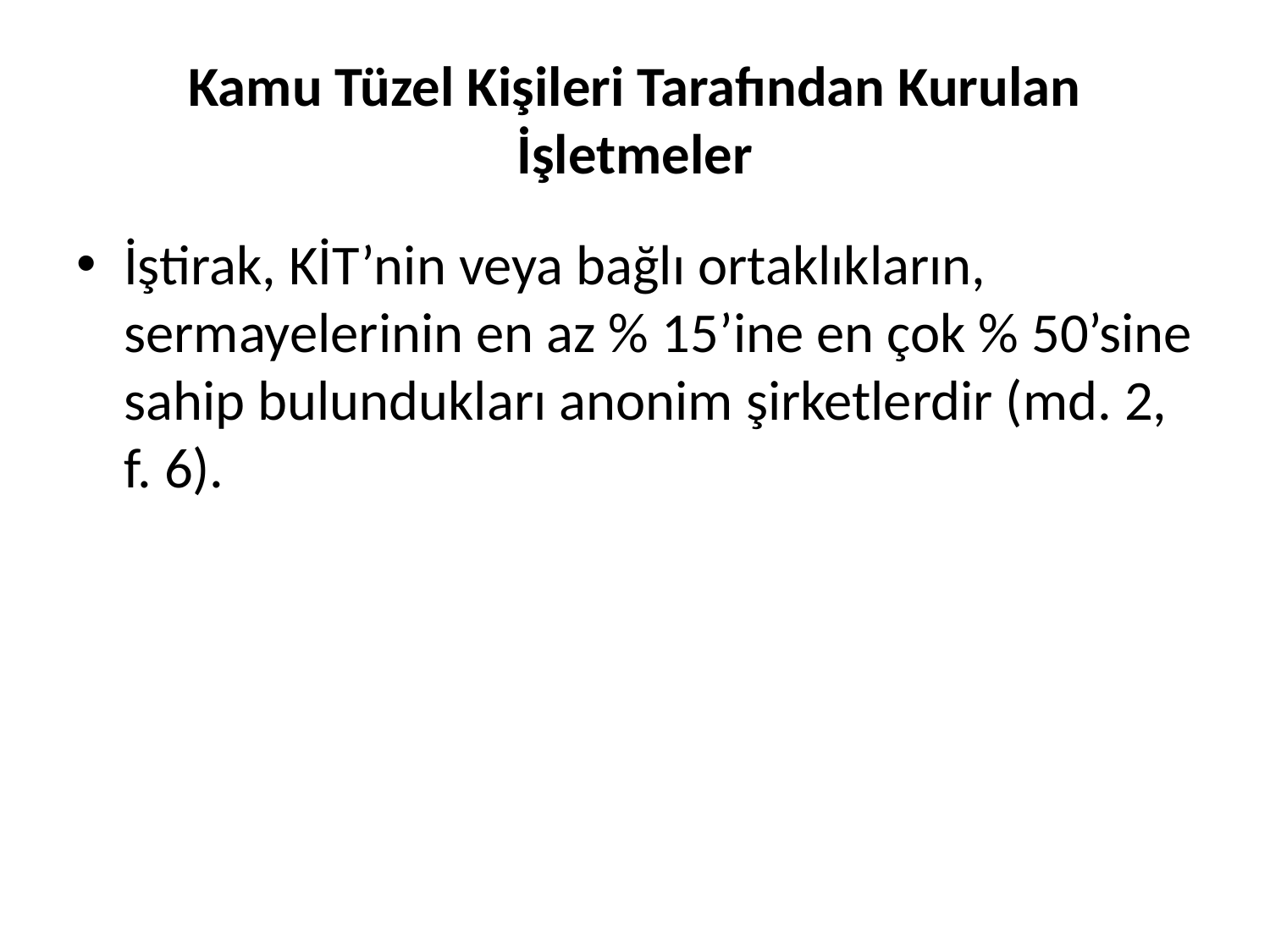

# Kamu Tüzel Kişileri Tarafından Kurulan İşletmeler
İştirak, KİT’nin veya bağlı ortaklıkların, sermayelerinin en az % 15’ine en çok % 50’sine sahip bulundukları anonim şirketlerdir (md. 2, f. 6).